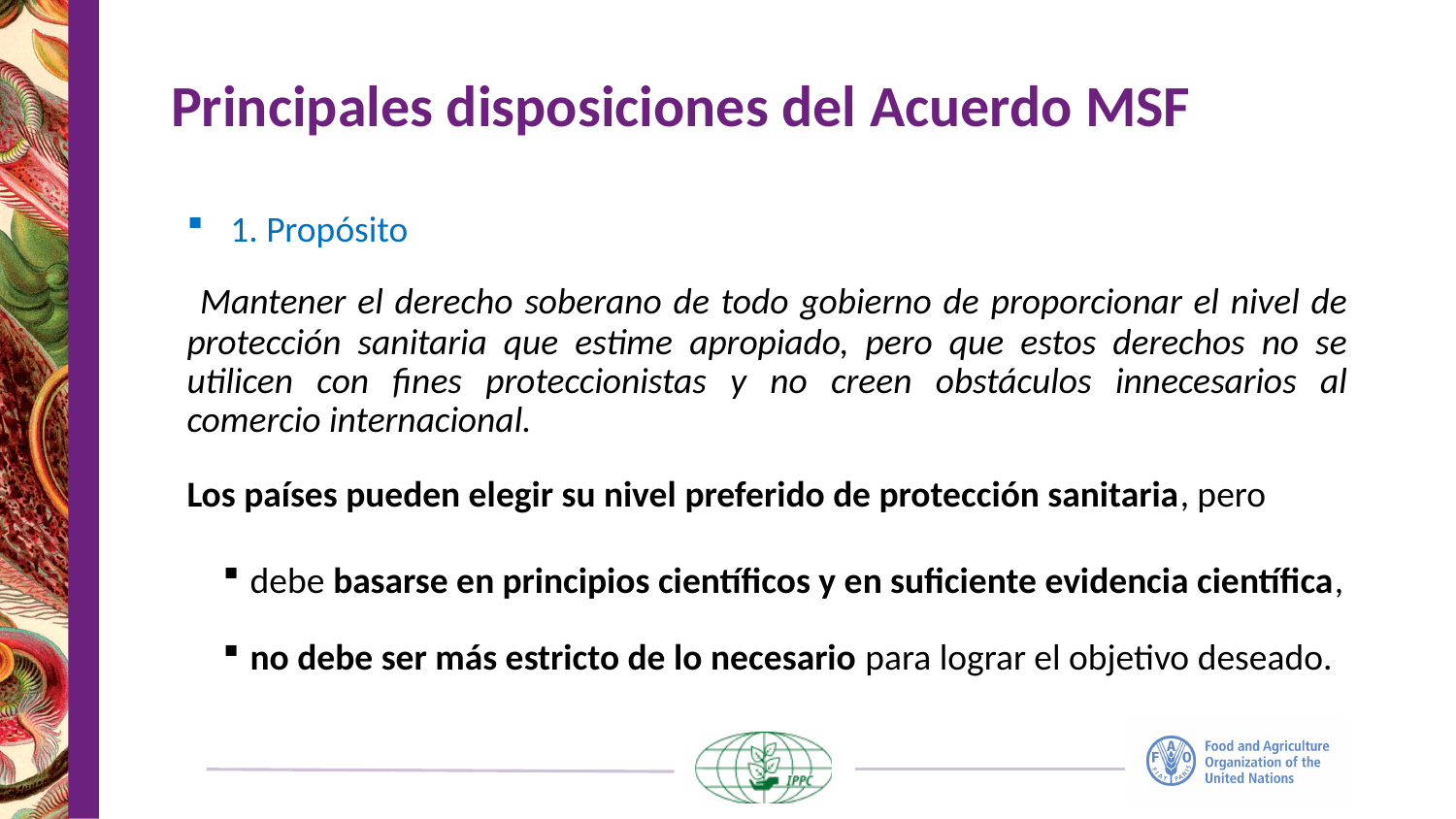

# Principales disposiciones del Acuerdo MSF
1. Propósito
 Mantener el derecho soberano de todo gobierno de proporcionar el nivel de protección sanitaria que estime apropiado, pero que estos derechos no se utilicen con fines proteccionistas y no creen obstáculos innecesarios al comercio internacional.
Los países pueden elegir su nivel preferido de protección sanitaria, pero
debe basarse en principios científicos y en suficiente evidencia científica,
no debe ser más estricto de lo necesario para lograr el objetivo deseado.